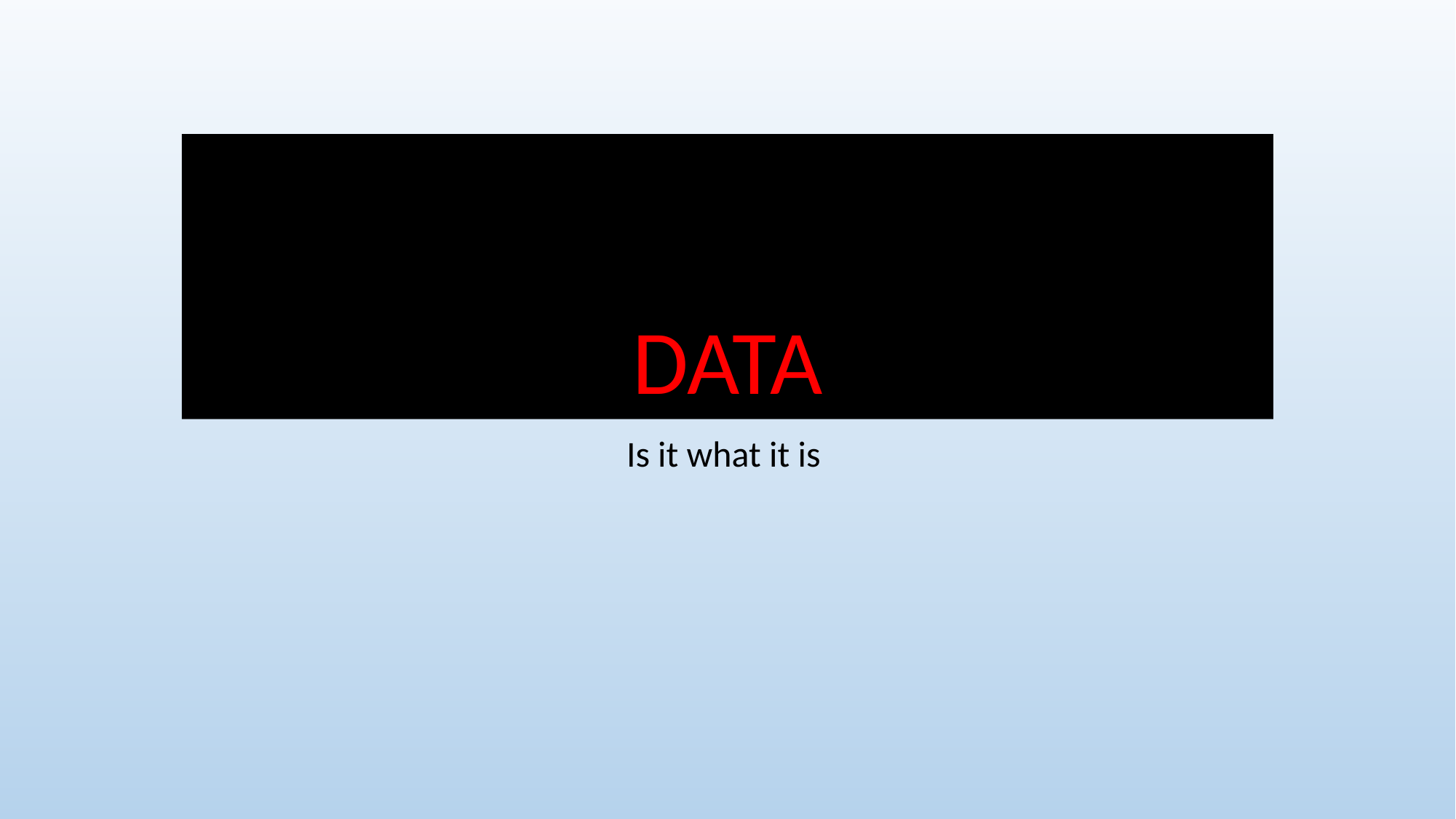

# DATA
Is it what it is